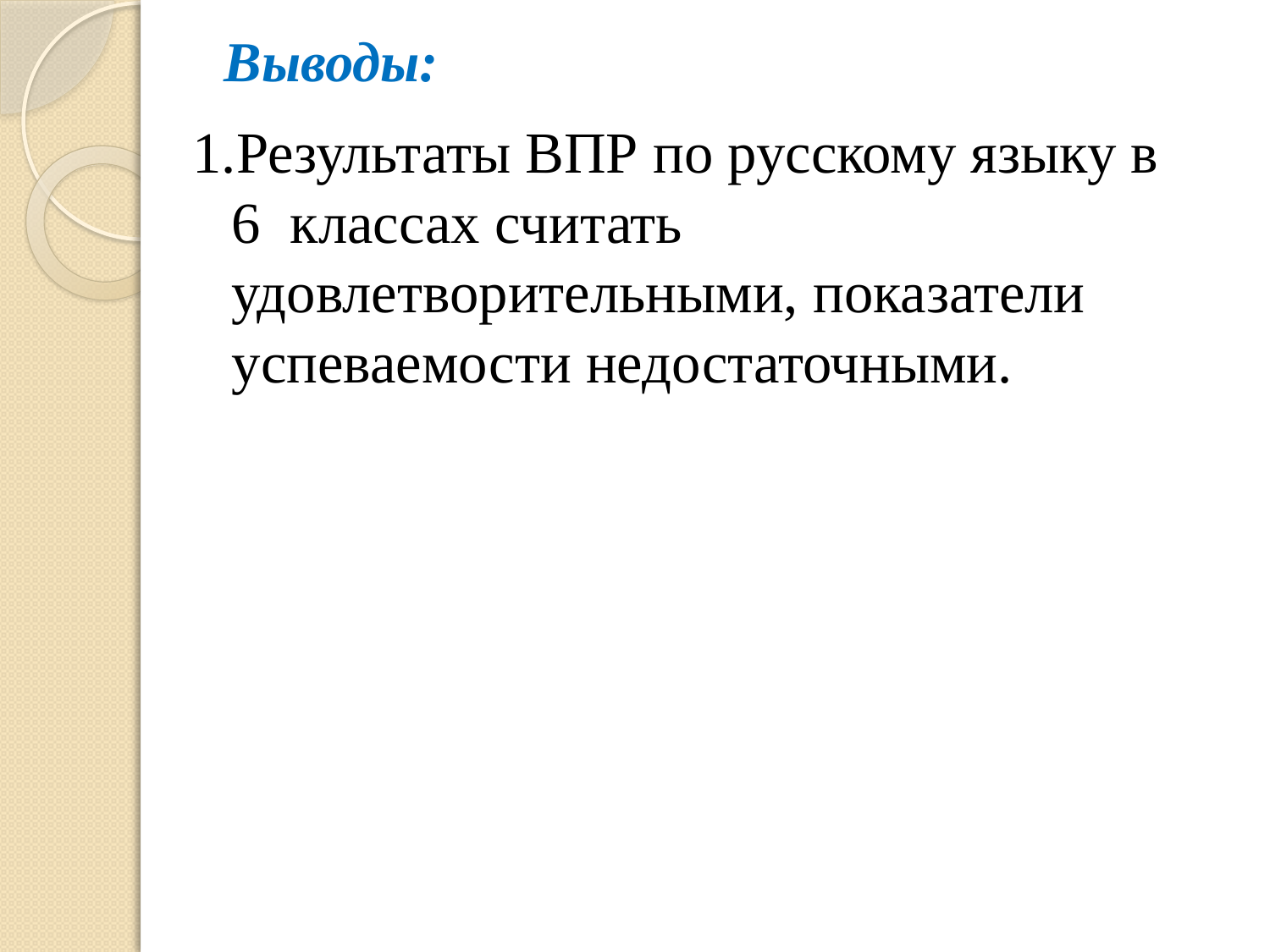

# Выводы:
1.Результаты ВПР по русскому языку в 6  классах считать удовлетворительными, показатели успеваемости недостаточными.